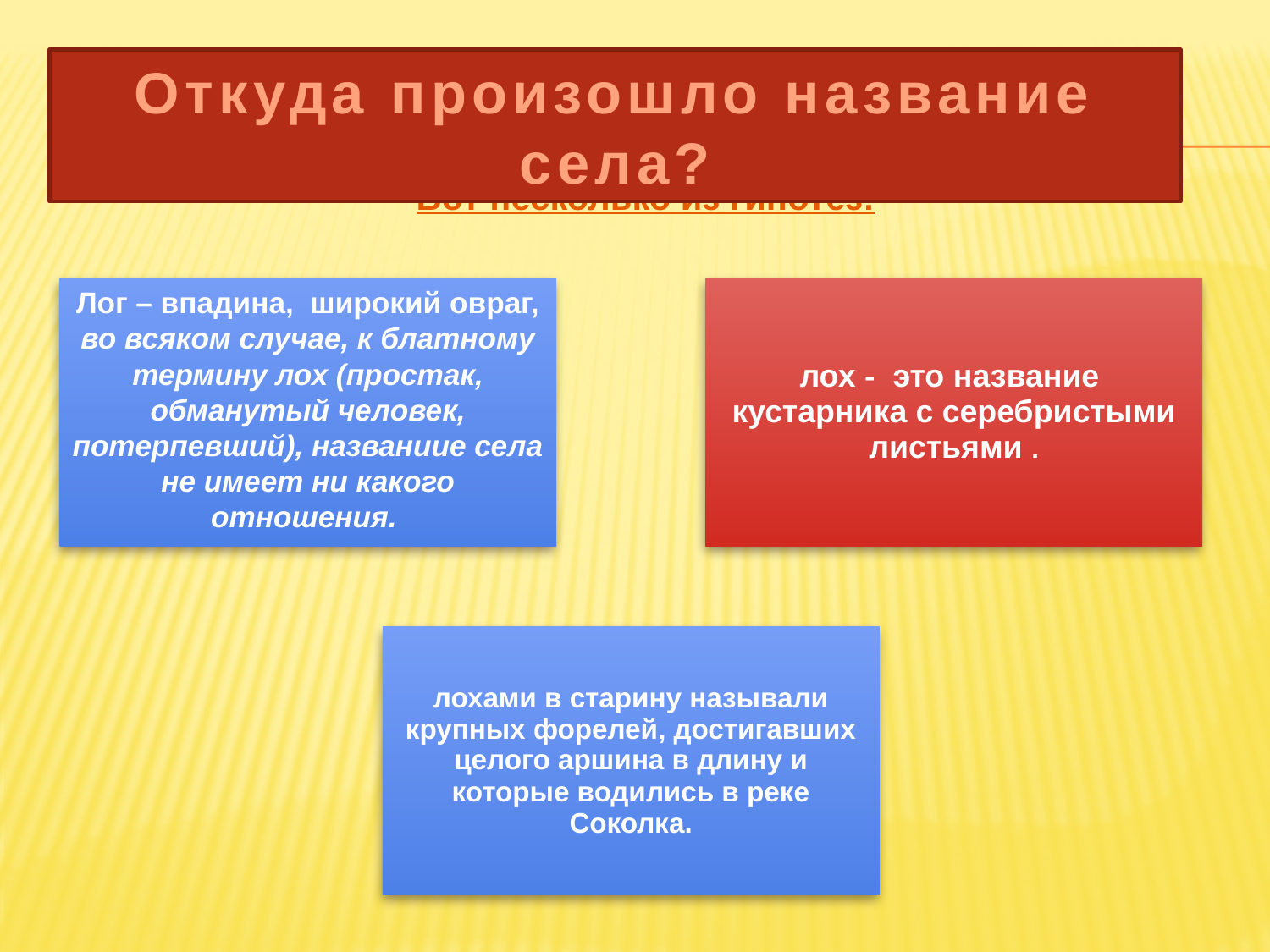

Откуда произошло название села?
Вот несколько из гипотез:

Лог – впадина,  широкий овраг, во всяком случае, к блатному термину лох (простак, обманутый человек, потерпевший), названиие села не имеет ни какого отношения.
лох -  это название  кустарника с серебристыми листьями .
лохами в старину называли крупных форелей, достигавших целого аршина в длину и которые водились в реке Соколка.